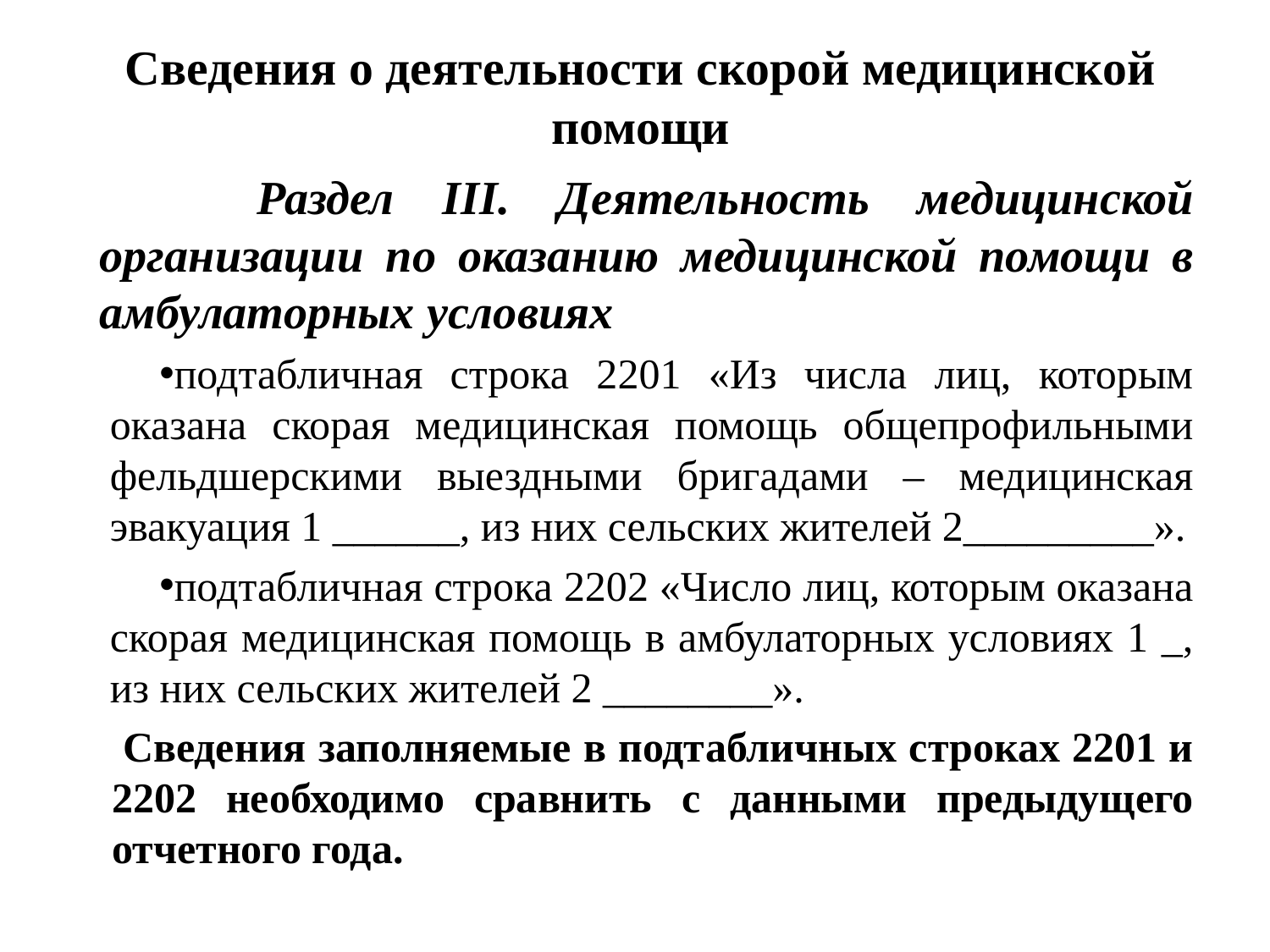

# Сведения о деятельности скорой медицинской помощи
    Раздел III. Деятельность медицинской организации по оказанию медицинской помощи в амбулаторных условиях
подтабличная строка 2201 «Из числа лиц, которым оказана скорая медицинская помощь общепрофильными фельдшерскими выездными бригадами – медицинская эвакуация 1 ______, из них сельских жителей 2_________».
подтабличная строка 2202 «Число лиц, которым оказана скорая медицинская помощь в амбулаторных условиях 1 _, из них сельских жителей 2 ________».
     Сведения заполняемые в подтабличных строках 2201 и 2202 необходимо сравнить с данными предыдущего отчетного года.